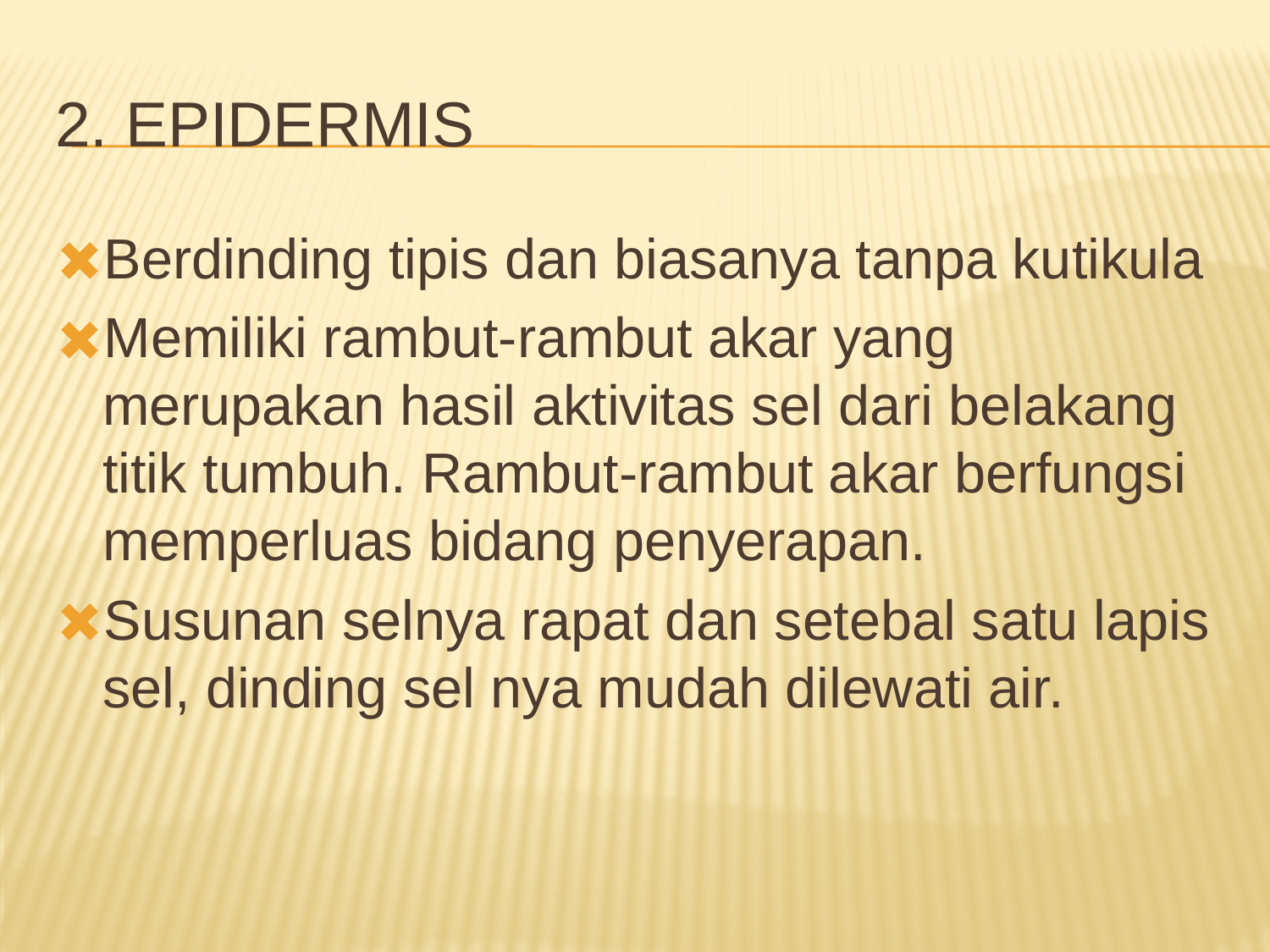

# 2. EPIDERMIS
Berdinding tipis dan biasanya tanpa kutikula
Memiliki rambut-rambut akar yang merupakan hasil aktivitas sel dari belakang titik tumbuh. Rambut-rambut akar berfungsi memperluas bidang penyerapan.
Susunan selnya rapat dan setebal satu lapis sel, dinding sel nya mudah dilewati air.